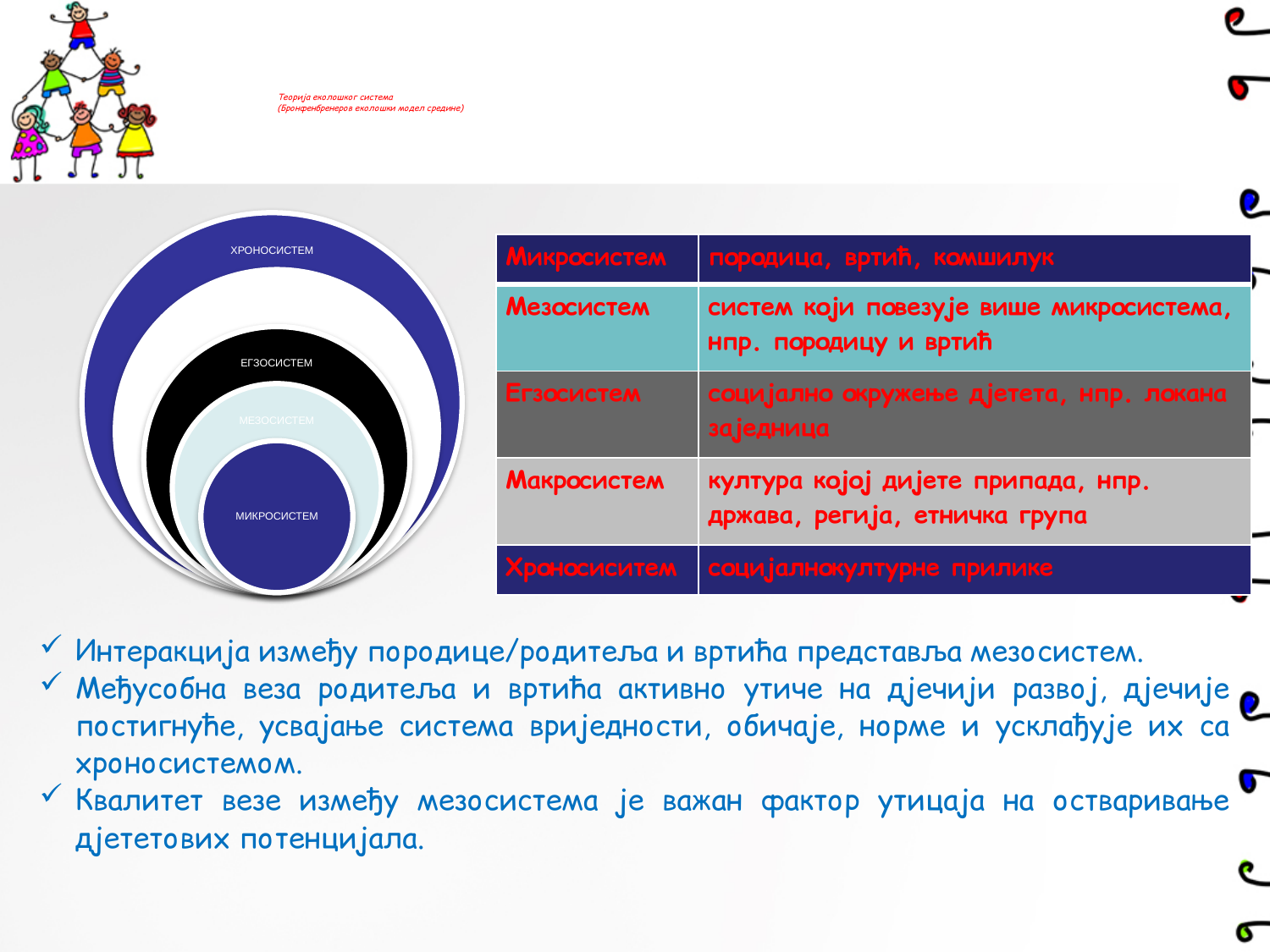

# Теорија еколошког система (Бронфенбренеров еколошки модел средине)
ХРОНОСИСТЕМ
МАКРОСИСТЕМ
ЕГЗОСИСТЕМ
МЕЗОСИСТЕМ
МИКРОСИСТЕМ
| Микросистем | породица, вртић, комшилук |
| --- | --- |
| Мезосистем | систем који повезује више микросистема, нпр. породицу и вртић |
| Егзосистем | социјално окружење дјетета, нпр. локана заједница |
| Макросистем | култура којој дијете припада, нпр. држава, регија, етничка група |
| Хроносиситем | социјалнокултурне прилике |
Интеракција између породице/родитеља и вртића представља мезосистем.
Међусобна веза родитеља и вртића активно утиче на дјечији развој, дјечије постигнуће, усвајање система вриједности, обичаје, норме и усклађује их са хроносистемом.
Квалитет везе између мезосистема је важан фактор утицаја на остваривање дјететових потенцијала.